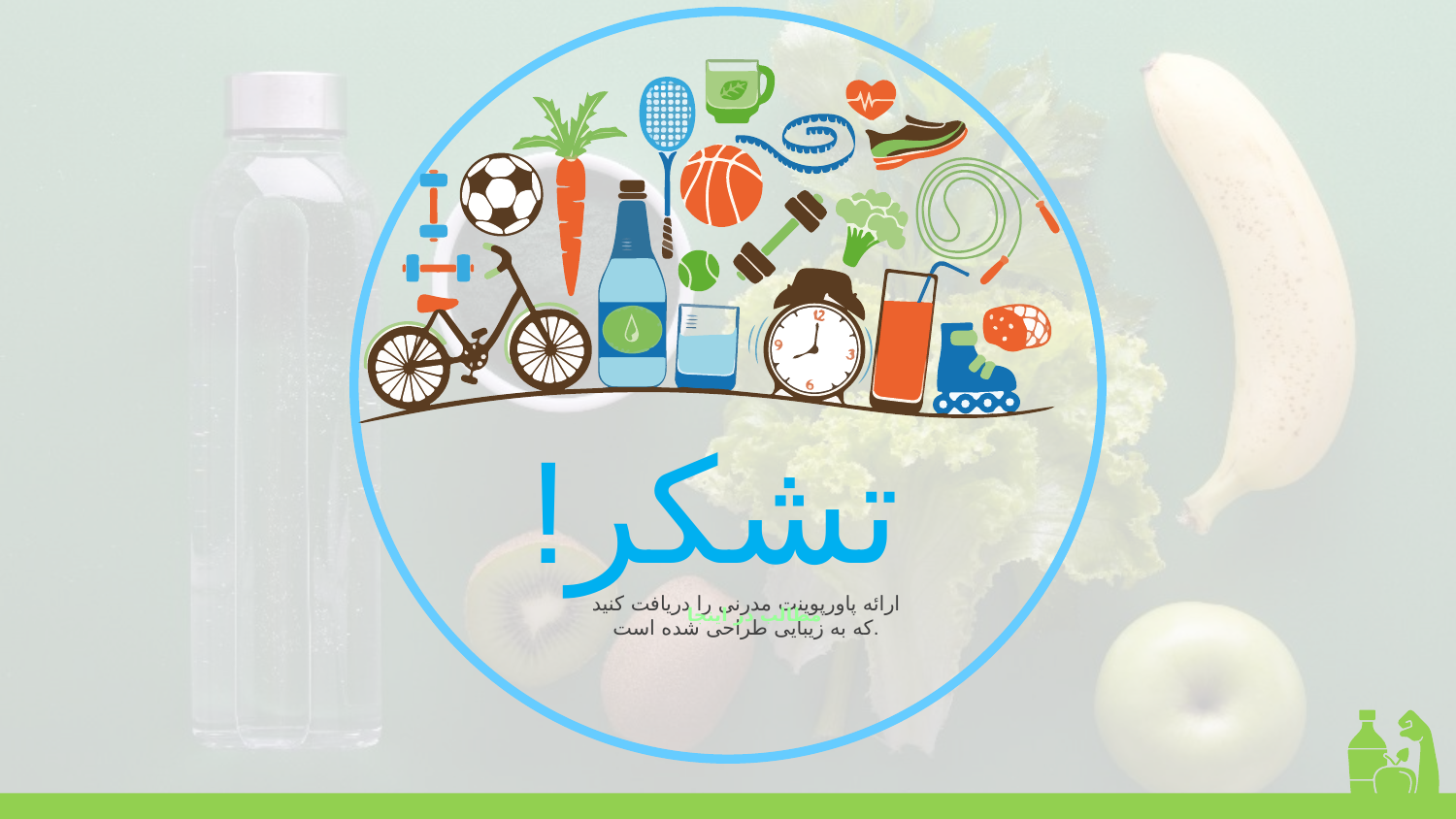

# !تشکر
ارائه پاورپوینت مدرنی را دریافت کنید که به زیبایی طراحی شده است.
مطالب در اینجا